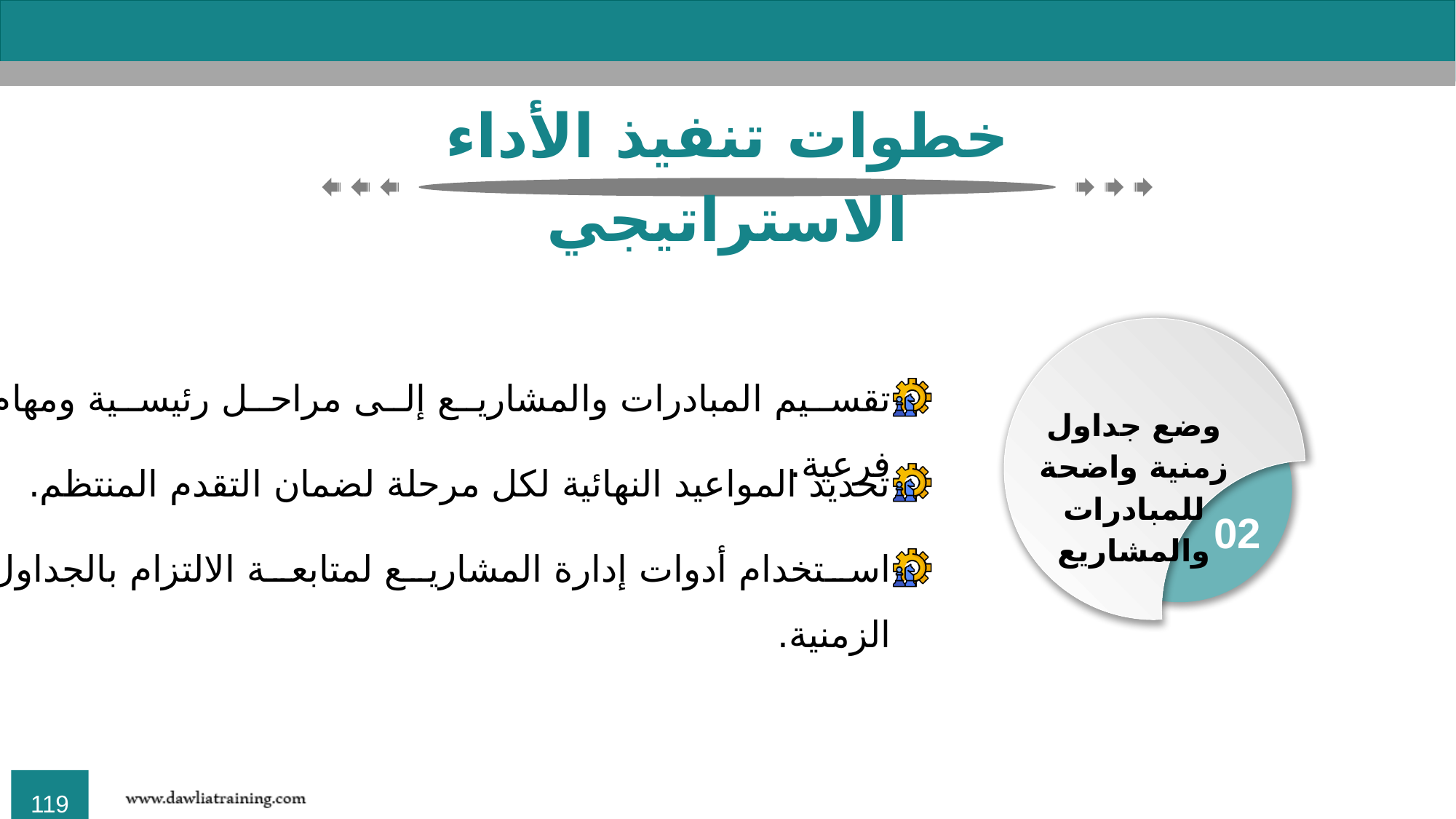

خطوات تنفيذ الأداء الاستراتيجي

وضع جداول زمنية واضحة للمبادرات والمشاريع
02

تحويل الأهداف الاستراتيجية إلى خطط عمل تنفيذية
01
تقسيم المبادرات والمشاريع إلى مراحل رئيسية ومهام فرعية.
تحديد المواعيد النهائية لكل مرحلة لضمان التقدم المنتظم.
استخدام أدوات إدارة المشاريع لمتابعة الالتزام بالجداول الزمنية.

تحديد الموارد اللازمة لتنفيذ الخطط
03